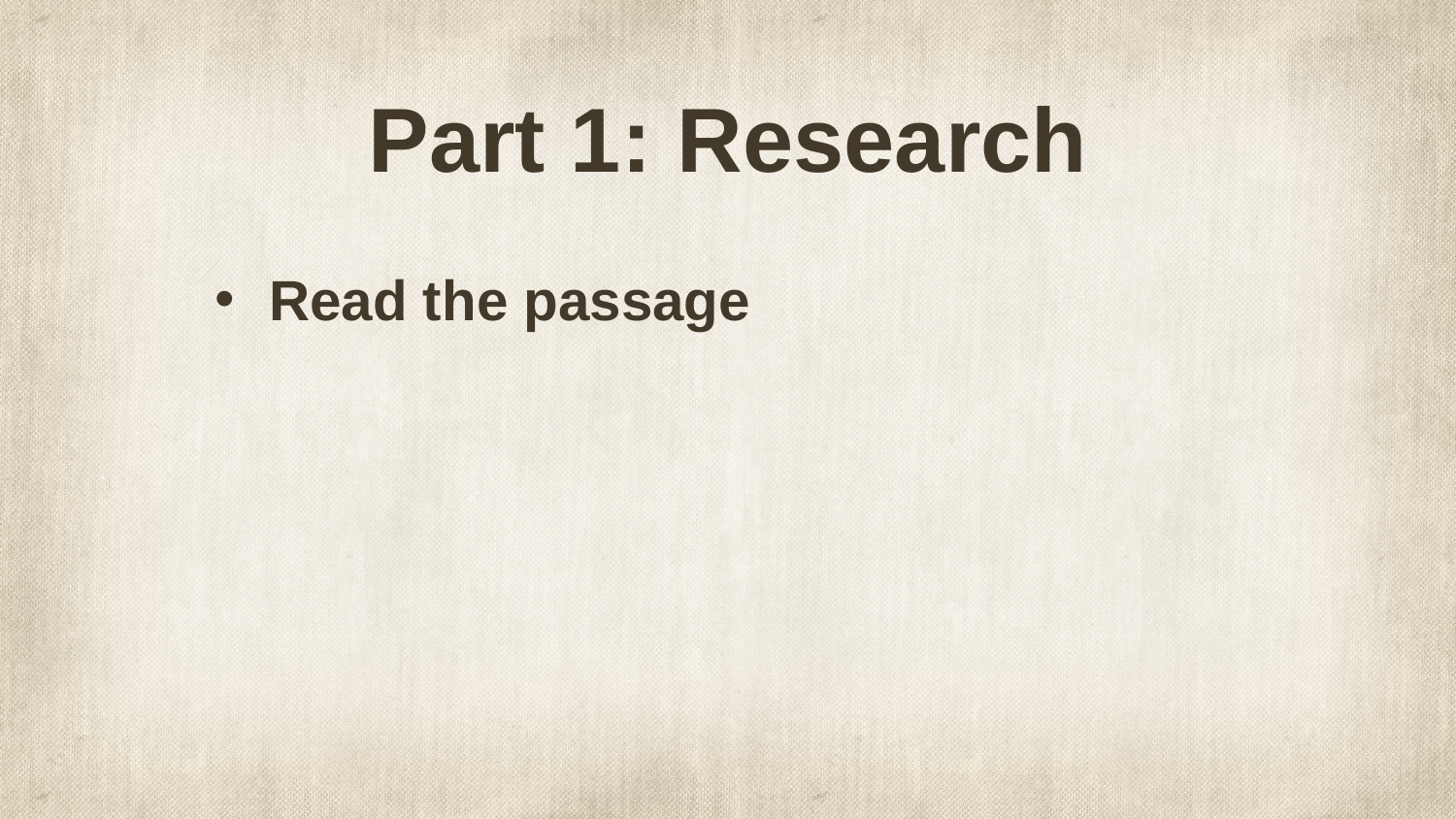

# Part 1: Research
Read the passage